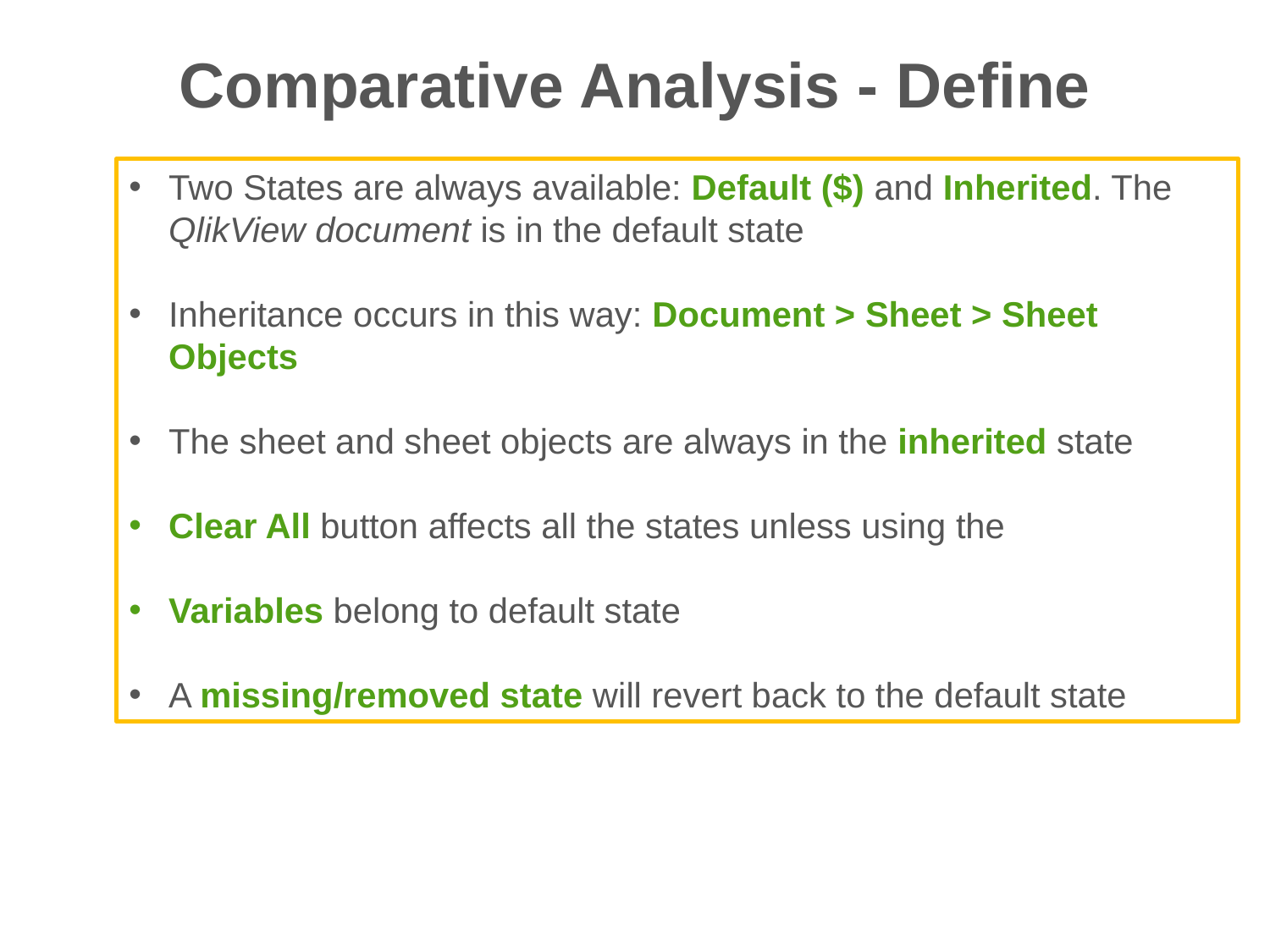

# Comparative Analysis - Define
Two States are always available: Default ($) and Inherited. The QlikView document is in the default state

Inheritance occurs in this way: Document > Sheet > Sheet Objects

The sheet and sheet objects are always in the inherited state

Clear All button affects all the states unless using the

Variables belong to default state

A missing/removed state will revert back to the default state